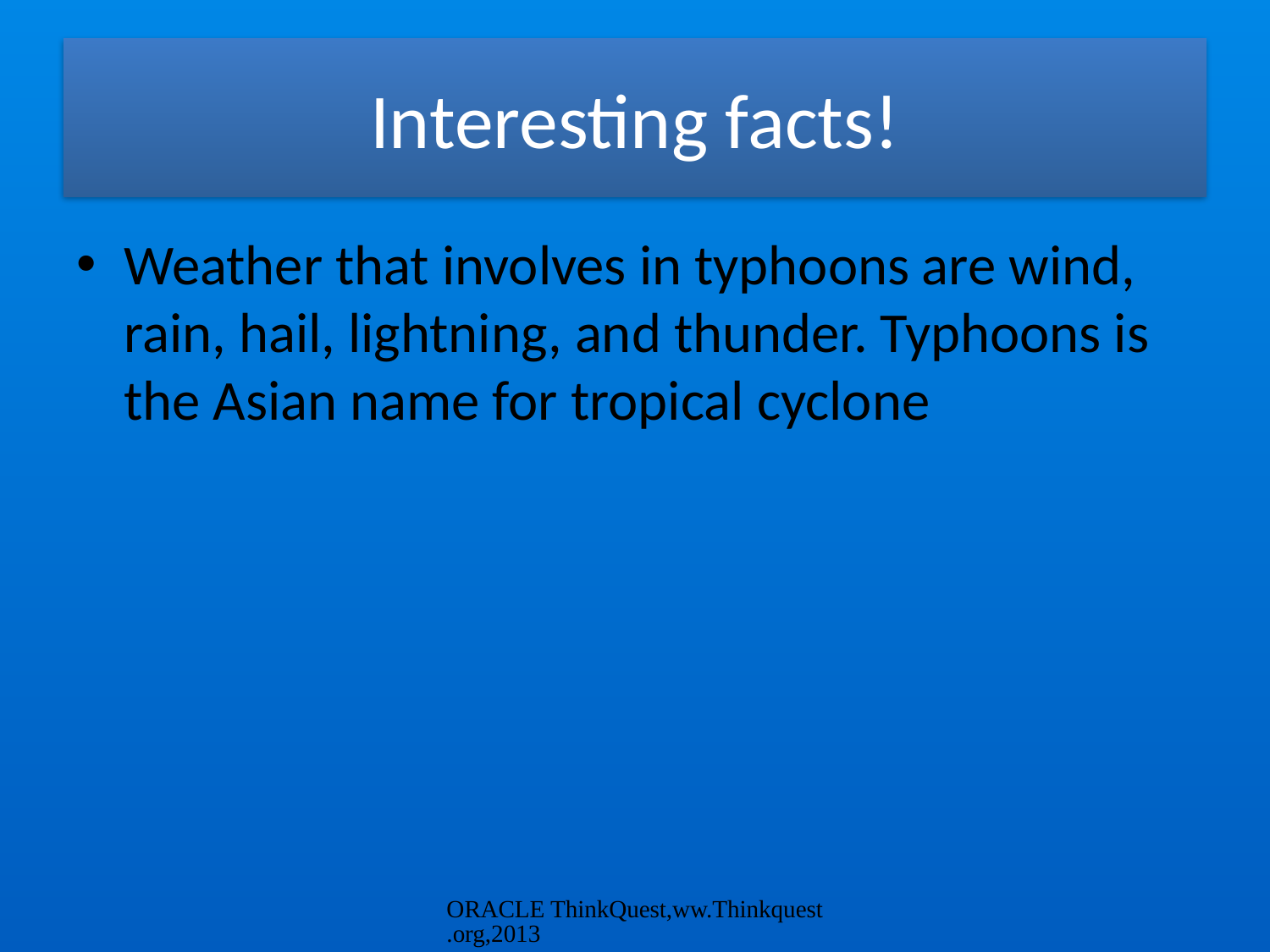

# Interesting facts!
Weather that involves in typhoons are wind, rain, hail, lightning, and thunder. Typhoons is the Asian name for tropical cyclone
ORACLE ThinkQuest,ww.Thinkquest.org,2013